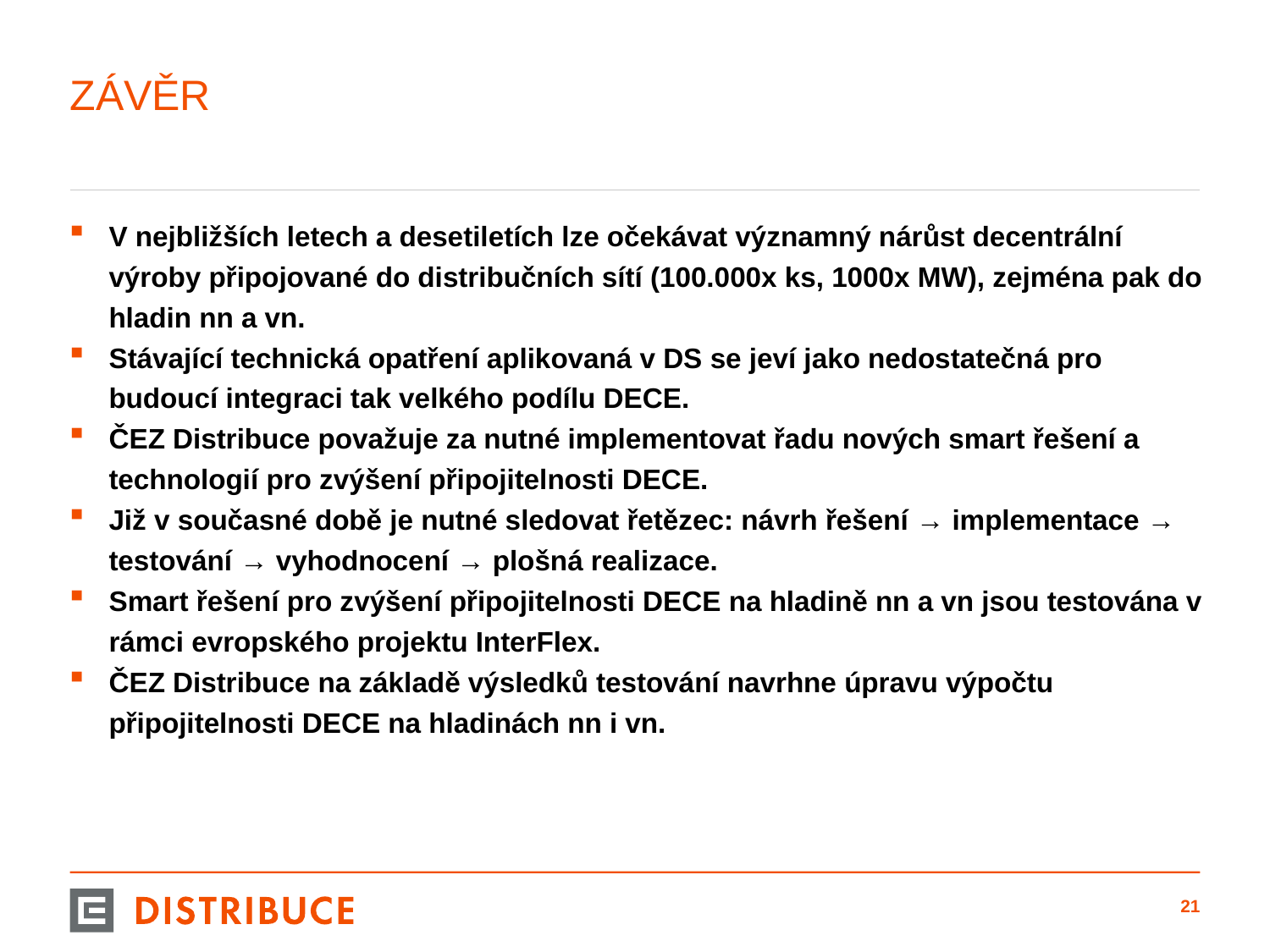

# Závěr
V nejbližších letech a desetiletích lze očekávat významný nárůst decentrální výroby připojované do distribučních sítí (100.000x ks, 1000x MW), zejména pak do hladin nn a vn.
Stávající technická opatření aplikovaná v DS se jeví jako nedostatečná pro budoucí integraci tak velkého podílu DECE.
ČEZ Distribuce považuje za nutné implementovat řadu nových smart řešení a technologií pro zvýšení připojitelnosti DECE.
Již v současné době je nutné sledovat řetězec: návrh řešení → implementace → testování → vyhodnocení → plošná realizace.
Smart řešení pro zvýšení připojitelnosti DECE na hladině nn a vn jsou testována v rámci evropského projektu InterFlex.
ČEZ Distribuce na základě výsledků testování navrhne úpravu výpočtu připojitelnosti DECE na hladinách nn i vn.

21